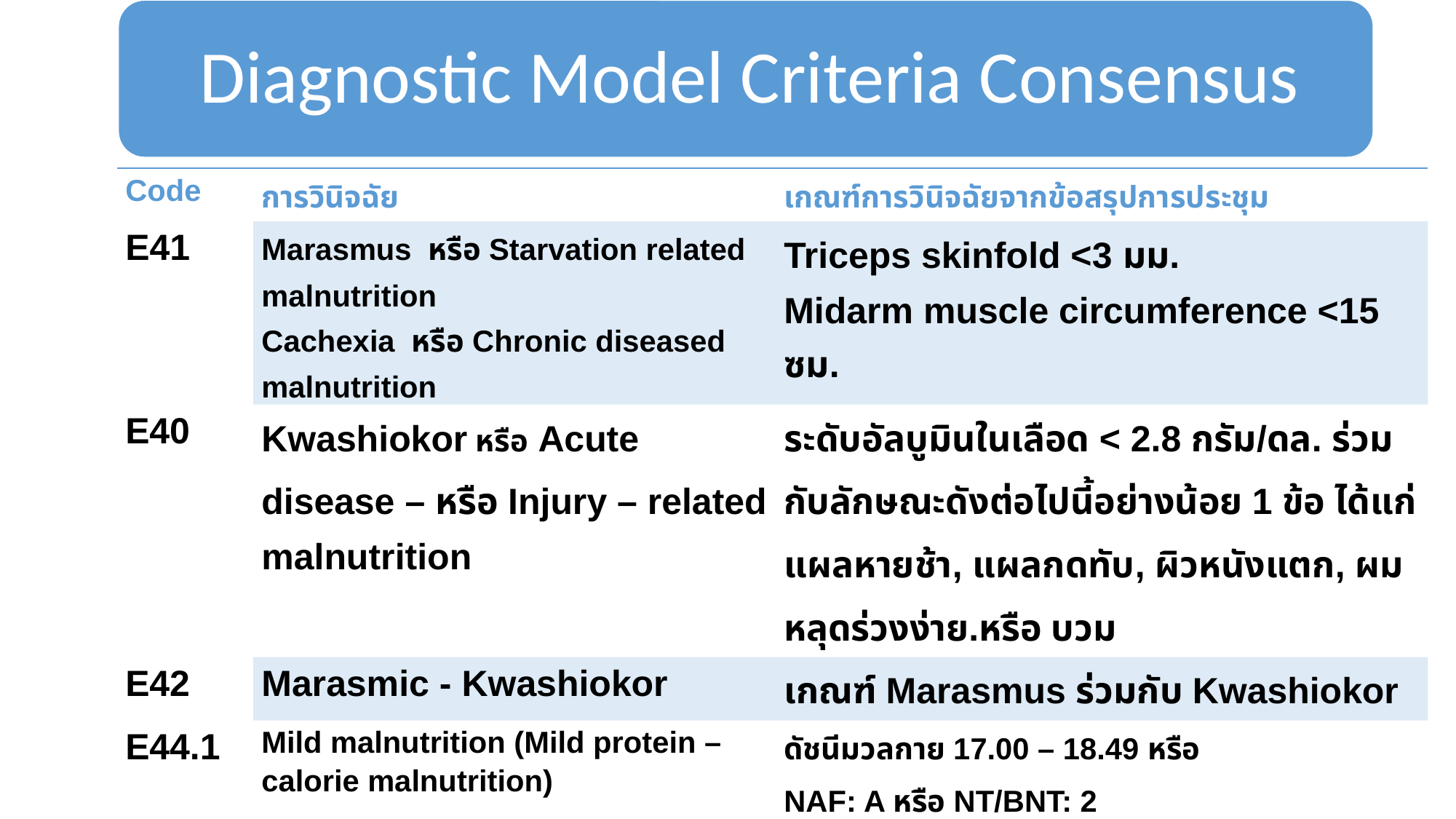

Diagnostic Model Criteria Consensus
| Code | การวินิจฉัย | เกณฑ์การวินิจฉัยจากข้อสรุปการประชุม |
| --- | --- | --- |
| E41 | Marasmus หรือ Starvation related malnutrition Cachexia หรือ Chronic diseased malnutrition | Triceps skinfold <3 มม. Midarm muscle circumference <15 ซม. |
| E40 | Kwashiokor หรือ Acute disease – หรือ Injury – related malnutrition | ระดับอัลบูมินในเลือด < 2.8 กรัม/ดล. ร่วมกับลักษณะดังต่อไปนี้อย่างน้อย 1 ข้อ ได้แก่ แผลหายช้า, แผลกดทับ, ผิวหนังแตก, ผมหลุดร่วงง่าย.หรือ บวม |
| E42 | Marasmic - Kwashiokor | เกณฑ์ Marasmus ร่วมกับ Kwashiokor |
| E44.1 | Mild malnutrition (Mild protein – calorie malnutrition) | ดัชนีมวลกาย 17.00 – 18.49 หรือ NAF: A หรือ NT/BNT: 2 |
| E44.0 | Moderate malnutrition (Moderate protein – calorie malnutrition) | ดัชนีมวลกาย 16.00 – 16.99 หรือ NAF: B หรือ NT/BNT: 3 |
| E43 | Severe malnutrition (Unspecified severe protein – calorie malnutrition) | ดัชนีมวลกาย < 16 หรือ NAF: C หรือ NT/BNT:4 |